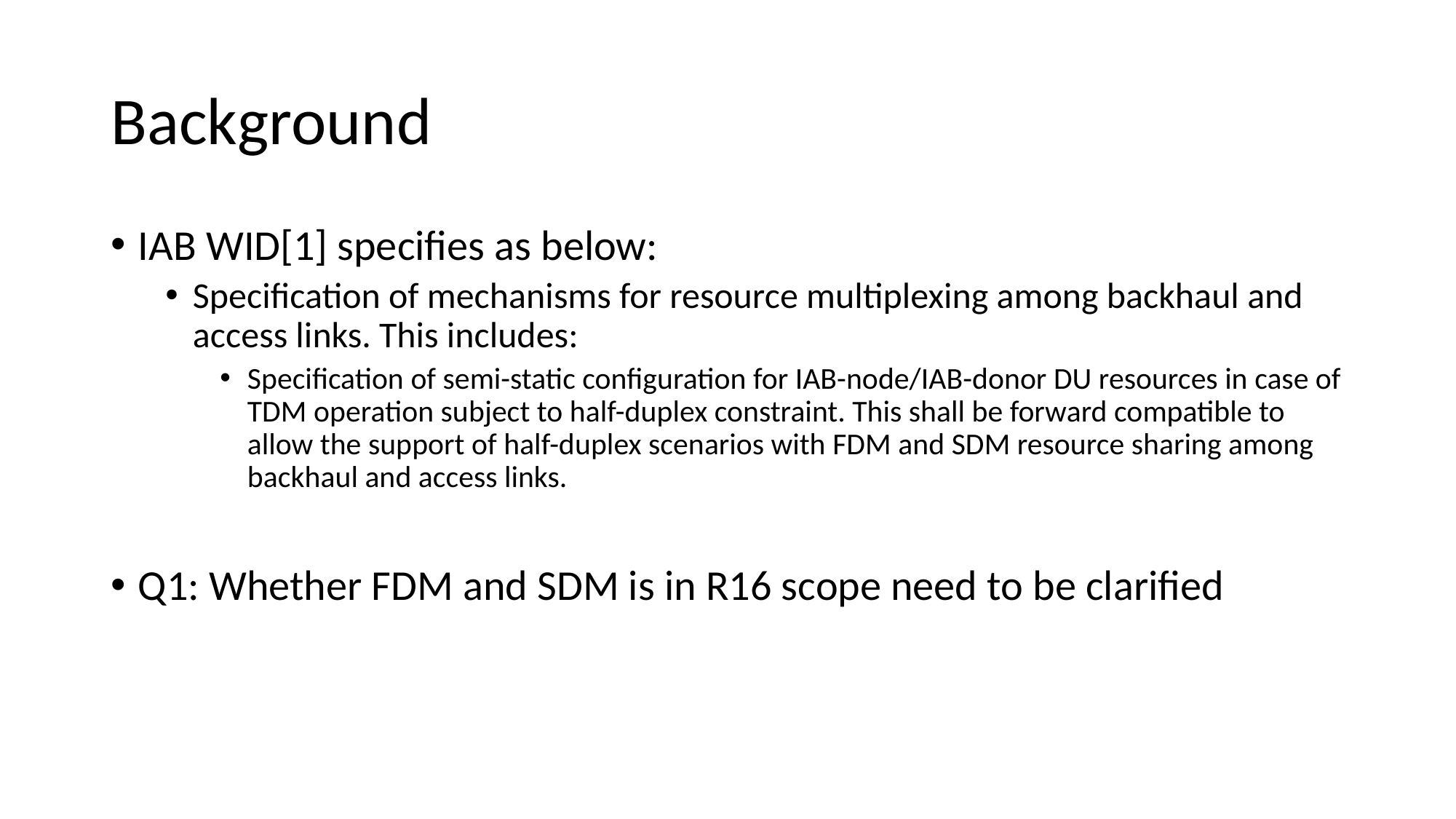

# Background
IAB WID[1] specifies as below:
Specification of mechanisms for resource multiplexing among backhaul and access links. This includes:
Specification of semi-static configuration for IAB-node/IAB-donor DU resources in case of TDM operation subject to half-duplex constraint. This shall be forward compatible to allow the support of half-duplex scenarios with FDM and SDM resource sharing among backhaul and access links.

Q1: Whether FDM and SDM is in R16 scope need to be clarified